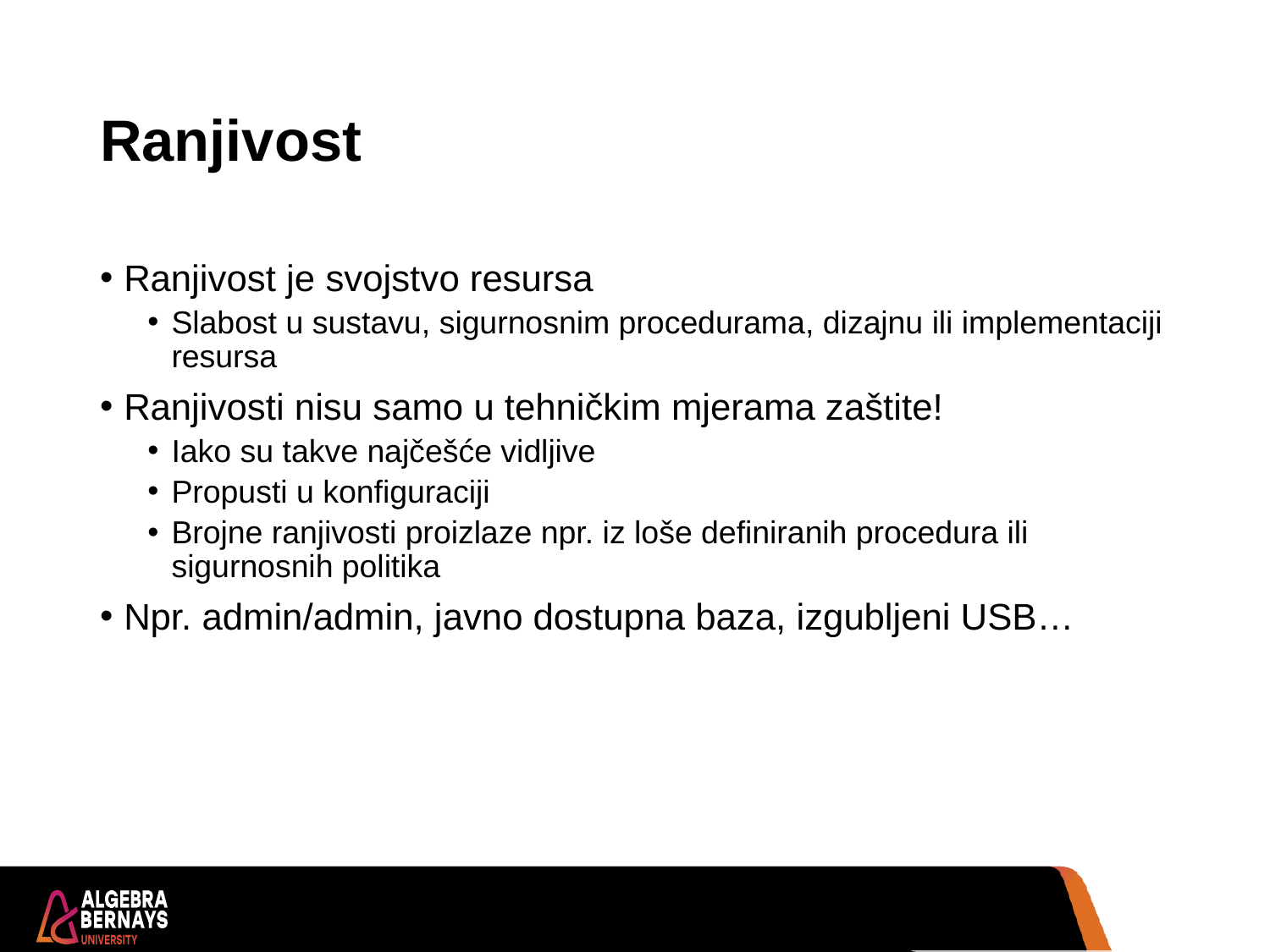

# Ranjivost
Ranjivost je svojstvo resursa
Slabost u sustavu, sigurnosnim procedurama, dizajnu ili implementaciji resursa
Ranjivosti nisu samo u tehničkim mjerama zaštite!
Iako su takve najčešće vidljive
Propusti u konfiguraciji
Brojne ranjivosti proizlaze npr. iz loše definiranih procedura ili sigurnosnih politika
Npr. admin/admin, javno dostupna baza, izgubljeni USB…